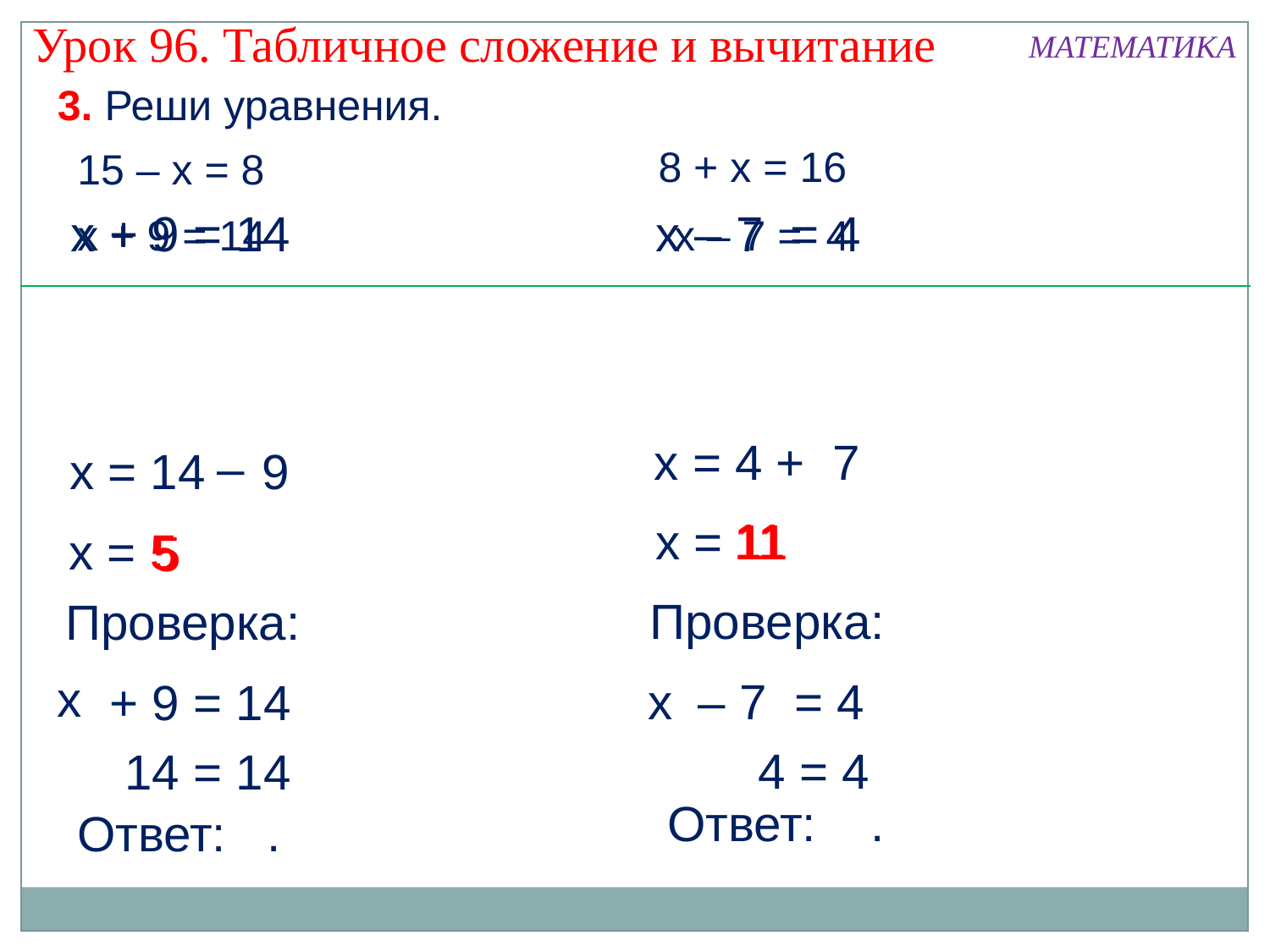

Урок 96. Табличное сложение и вычитание
МАТЕМАТИКА
3. Реши уравнения.
8 + х = 16
15 – х = 8
х + 9 = 14
х – 7  = 4
х + 9 = 14
х – 7 =  4
х = 4 =  7
+
–
х = 14 = 9
 11
х = 11
11
х = 5
 5
5
Проверка:
Проверка:
х
х
 – 7  = 4
у+ 9 = 14
4 = 4
14 = 14
Ответ:    .
Ответ:   .